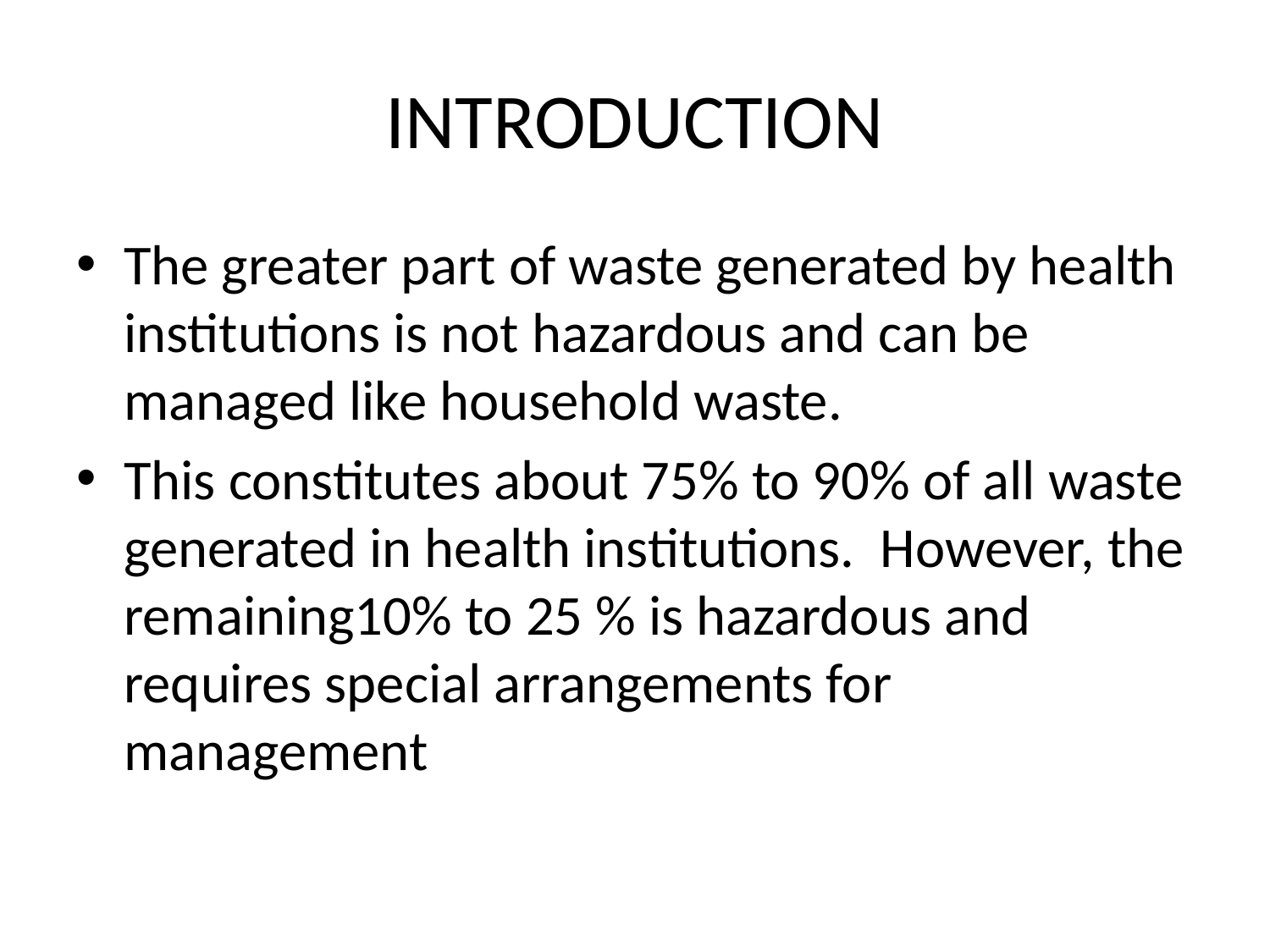

# INTRODUCTION
The greater part of waste generated by health institutions is not hazardous and can be managed like household waste.
This constitutes about 75% to 90% of all waste generated in health institutions.  However, the remaining10% to 25 % is hazardous and requires special arrangements for management